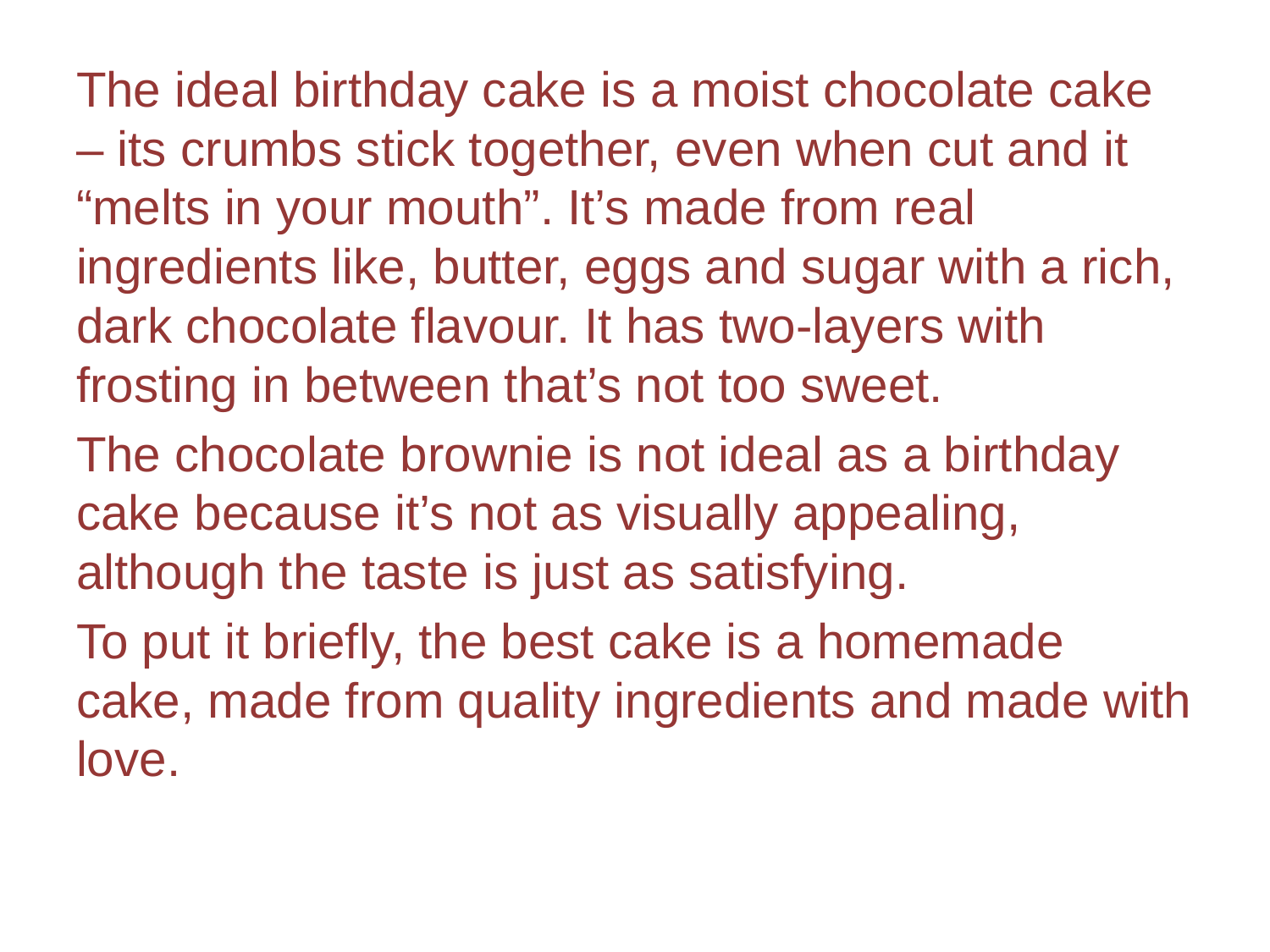

The ideal birthday cake is a moist chocolate cake – its crumbs stick together, even when cut and it “melts in your mouth”. It’s made from real ingredients like, butter, eggs and sugar with a rich, dark chocolate flavour. It has two-layers with frosting in between that’s not too sweet.
The chocolate brownie is not ideal as a birthday cake because it’s not as visually appealing, although the taste is just as satisfying.
To put it briefly, the best cake is a homemade cake, made from quality ingredients and made with love.